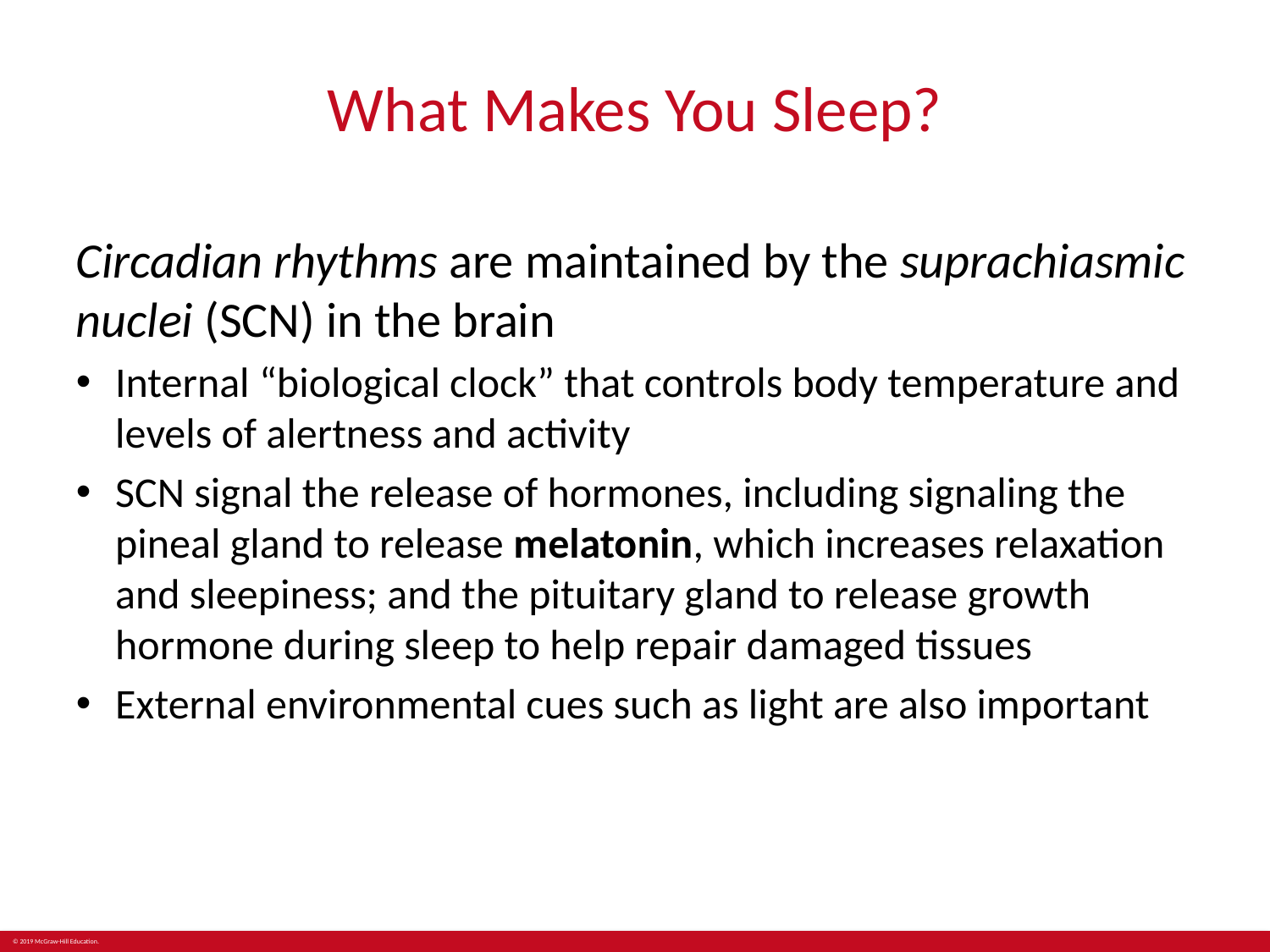

# What Makes You Sleep?
Circadian rhythms are maintained by the suprachiasmic nuclei (SCN) in the brain
Internal “biological clock” that controls body temperature and levels of alertness and activity
SCN signal the release of hormones, including signaling the pineal gland to release melatonin, which increases relaxation and sleepiness; and the pituitary gland to release growth hormone during sleep to help repair damaged tissues
External environmental cues such as light are also important